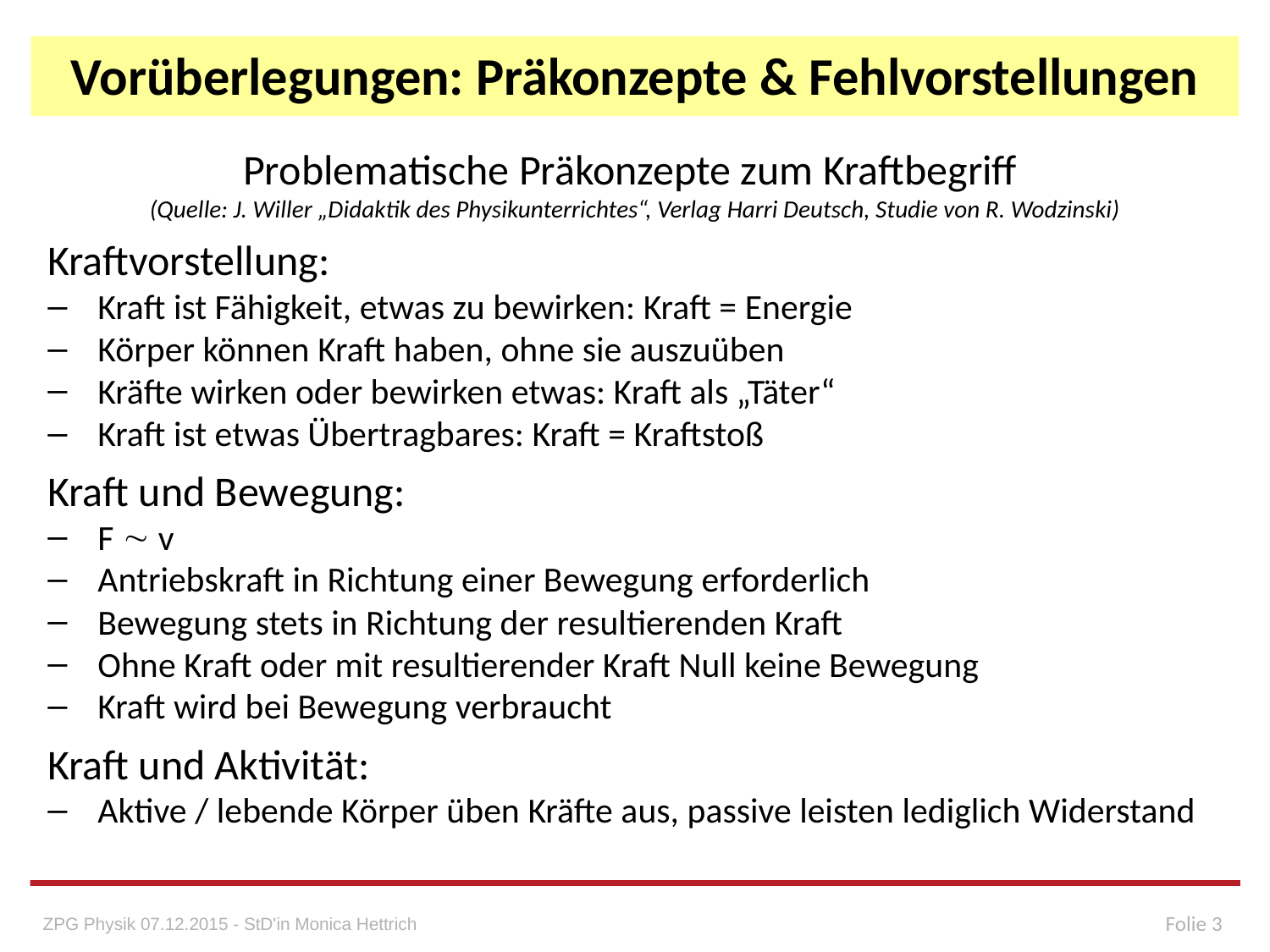

# Vorüberlegungen: Präkonzepte & Fehlvorstellungen
Problematische Präkonzepte zum Kraftbegriff
(Quelle: J. Willer „Didaktik des Physikunterrichtes“, Verlag Harri Deutsch, Studie von R. Wodzinski)
Kraftvorstellung:
Kraft ist Fähigkeit, etwas zu bewirken: Kraft = Energie
Körper können Kraft haben, ohne sie auszuüben
Kräfte wirken oder bewirken etwas: Kraft als „Täter“
Kraft ist etwas Übertragbares: Kraft = Kraftstoß
Kraft und Bewegung:
F ∼ v
Antriebskraft in Richtung einer Bewegung erforderlich
Bewegung stets in Richtung der resultierenden Kraft
Ohne Kraft oder mit resultierender Kraft Null keine Bewegung
Kraft wird bei Bewegung verbraucht
Kraft und Aktivität:
Aktive / lebende Körper üben Kräfte aus, passive leisten lediglich Widerstand
Folie 3
ZPG Physik 07.12.2015 - StD'in Monica Hettrich